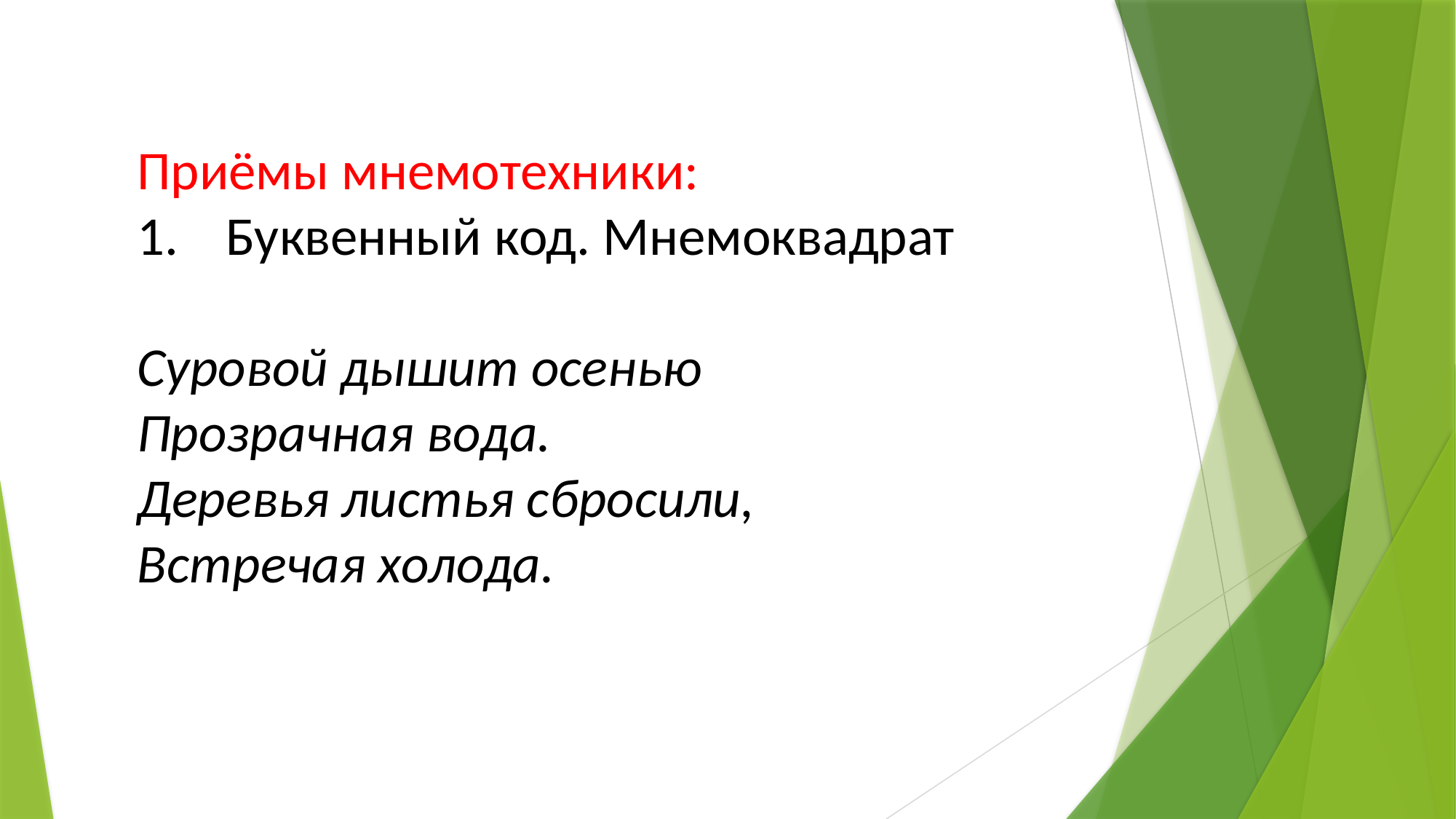

Приёмы мнемотехники:
Буквенный код. Мнемоквадрат

Суровой дышит осенью
Прозрачная вода.
Деревья листья сбросили,
Встречая холода.